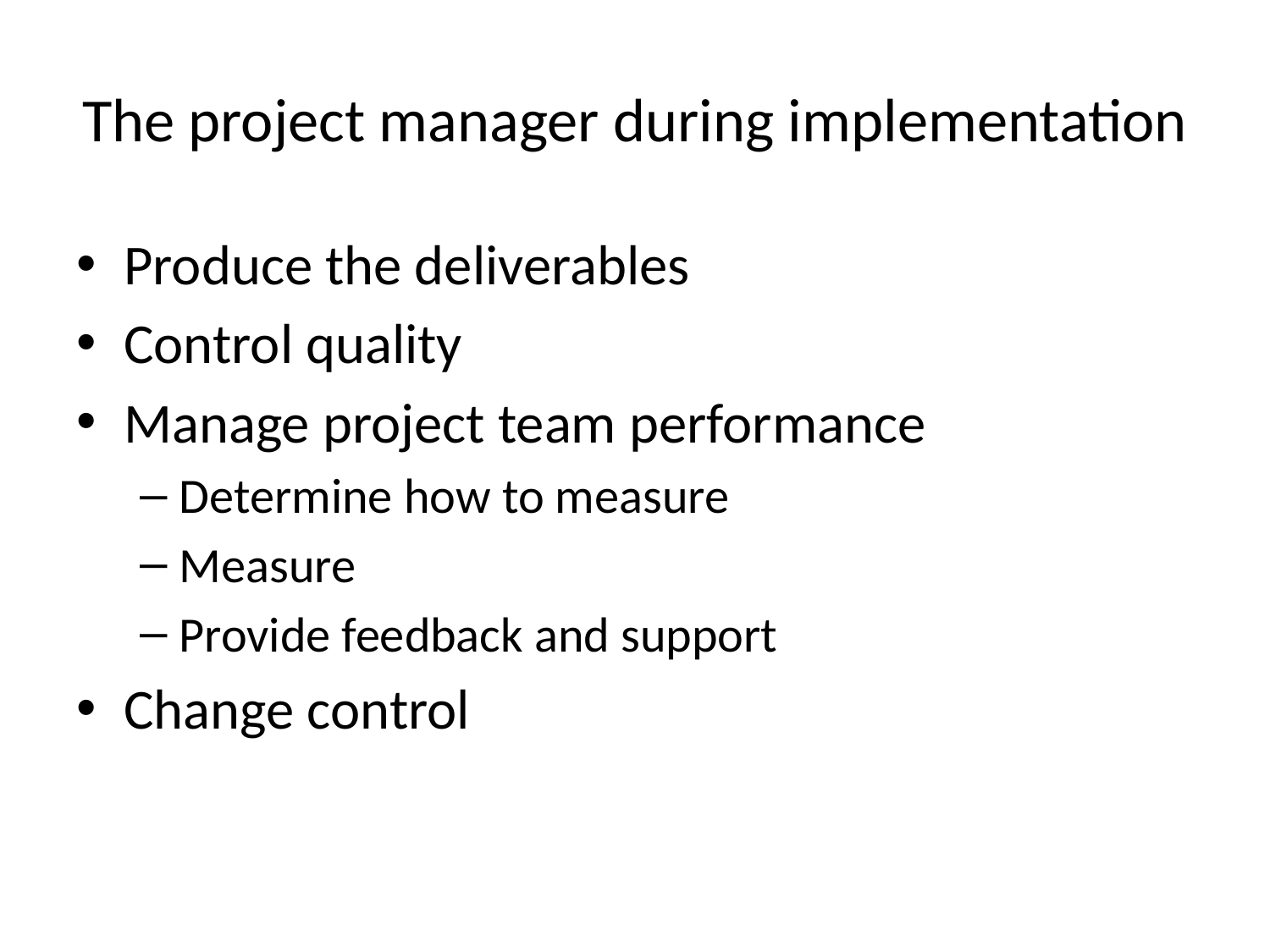

# The project manager during implementation
Produce the deliverables
Control quality
Manage project team performance
Determine how to measure
Measure
Provide feedback and support
Change control